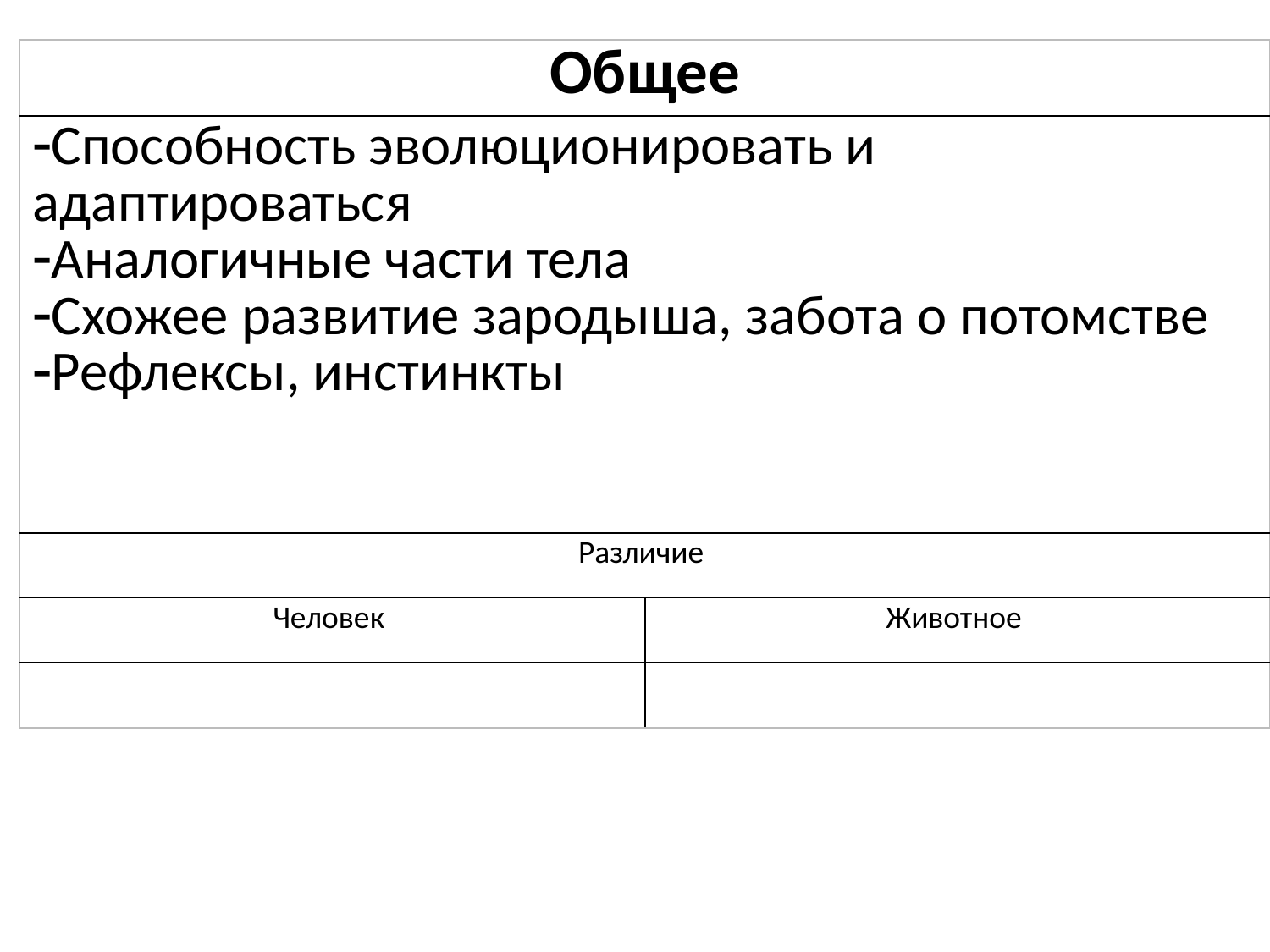

| Общее |  |
| --- | --- |
| Способность эволюционировать и адаптироваться Аналогичные части тела Схожее развитие зародыша, забота о потомстве Рефлексы, инстинкты |  |
| Различие |  |
| Человек | Животное |
|  |  |